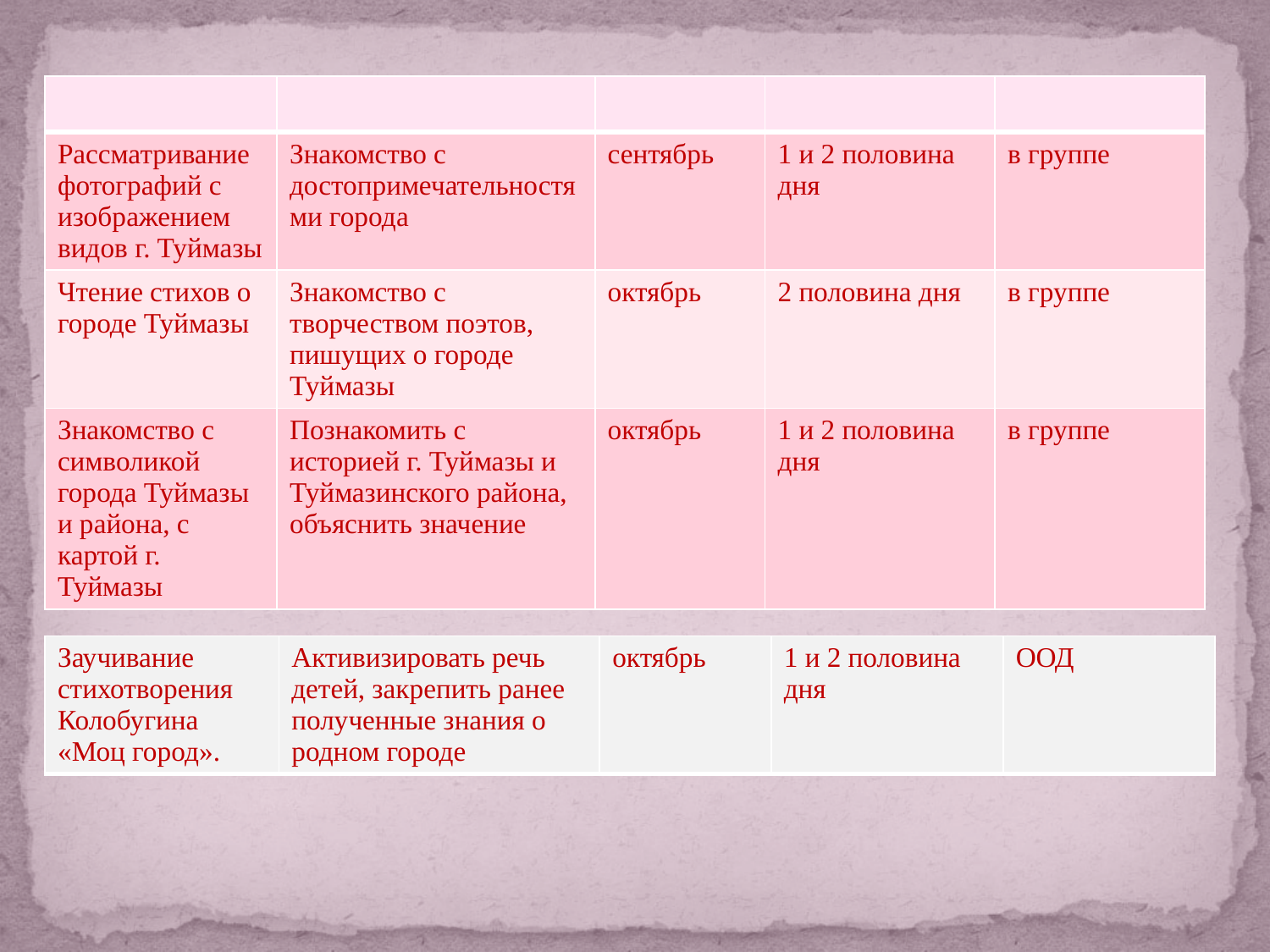

|  |  |  |  |  |
| --- | --- | --- | --- | --- |
| Рассматривание фотографий с изображением видов г. Туймазы | Знакомство с достопримечательностями города | сентябрь | 1 и 2 половина дня | в группе |
| Чтение стихов о городе Туймазы | Знакомство с творчеством поэтов, пишущих о городе Туймазы | октябрь | 2 половина дня | в группе |
| Знакомство с символикой города Туймазы и района, с картой г. Туймазы | Познакомить с историей г. Туймазы и Туймазинского района, объяснить значение | октябрь | 1 и 2 половина дня | в группе |
| Заучивание стихотворения Колобугина «Моц город». | Активизировать речь детей, закрепить ранее полученные знания о родном городе | октябрь | 1 и 2 половина дня | ООД |
| --- | --- | --- | --- | --- |